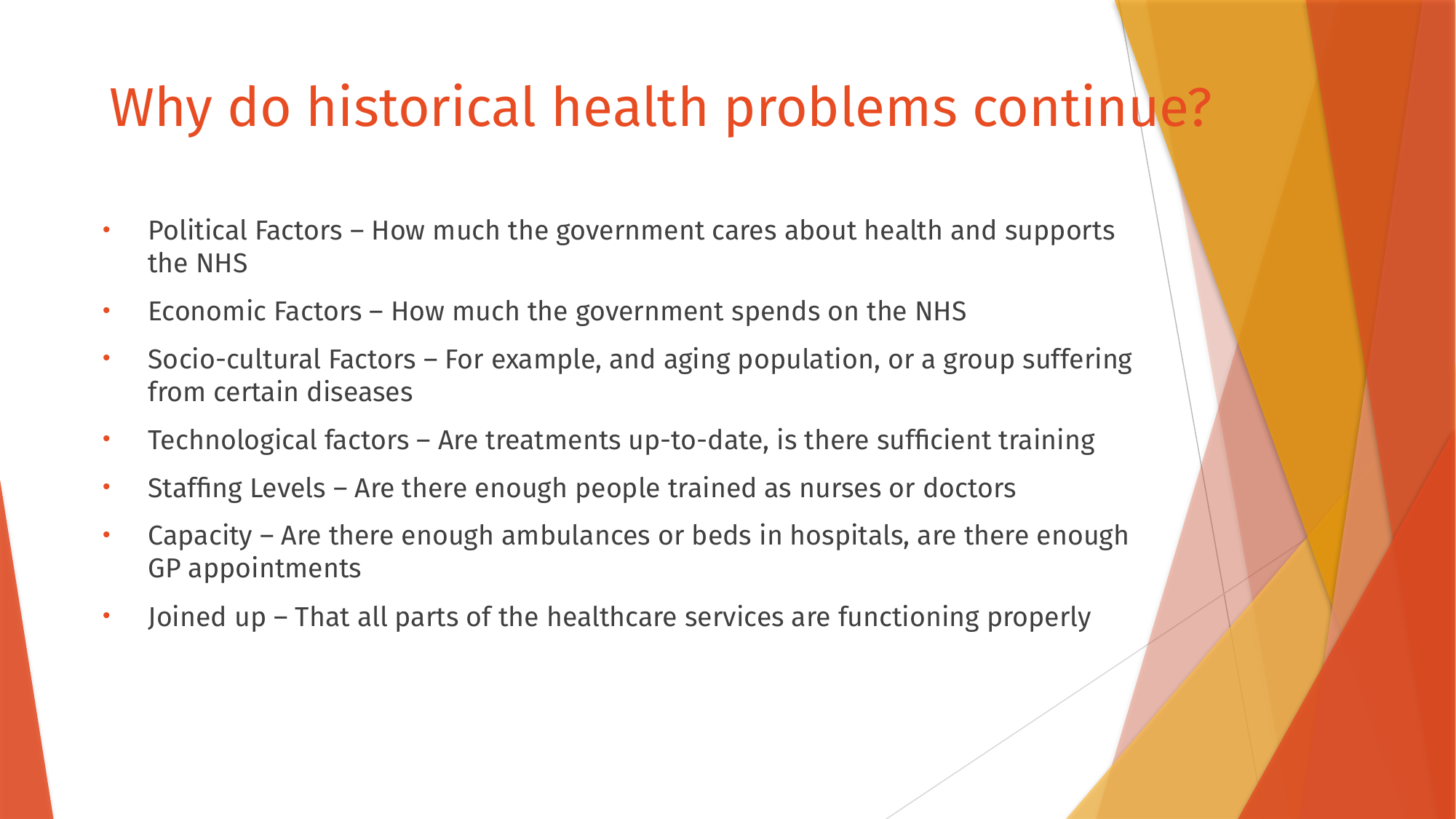

# Why do historical health problems continue?
Political Factors – How much the government cares about health and supports the NHS
Economic Factors – How much the government spends on the NHS
Socio-cultural Factors – For example, and aging population, or a group suffering from certain diseases
Technological factors – Are treatments up-to-date, is there sufficient training
Staffing Levels – Are there enough people trained as nurses or doctors
Capacity – Are there enough ambulances or beds in hospitals, are there enough GP appointments
Joined up – That all parts of the healthcare services are functioning properly